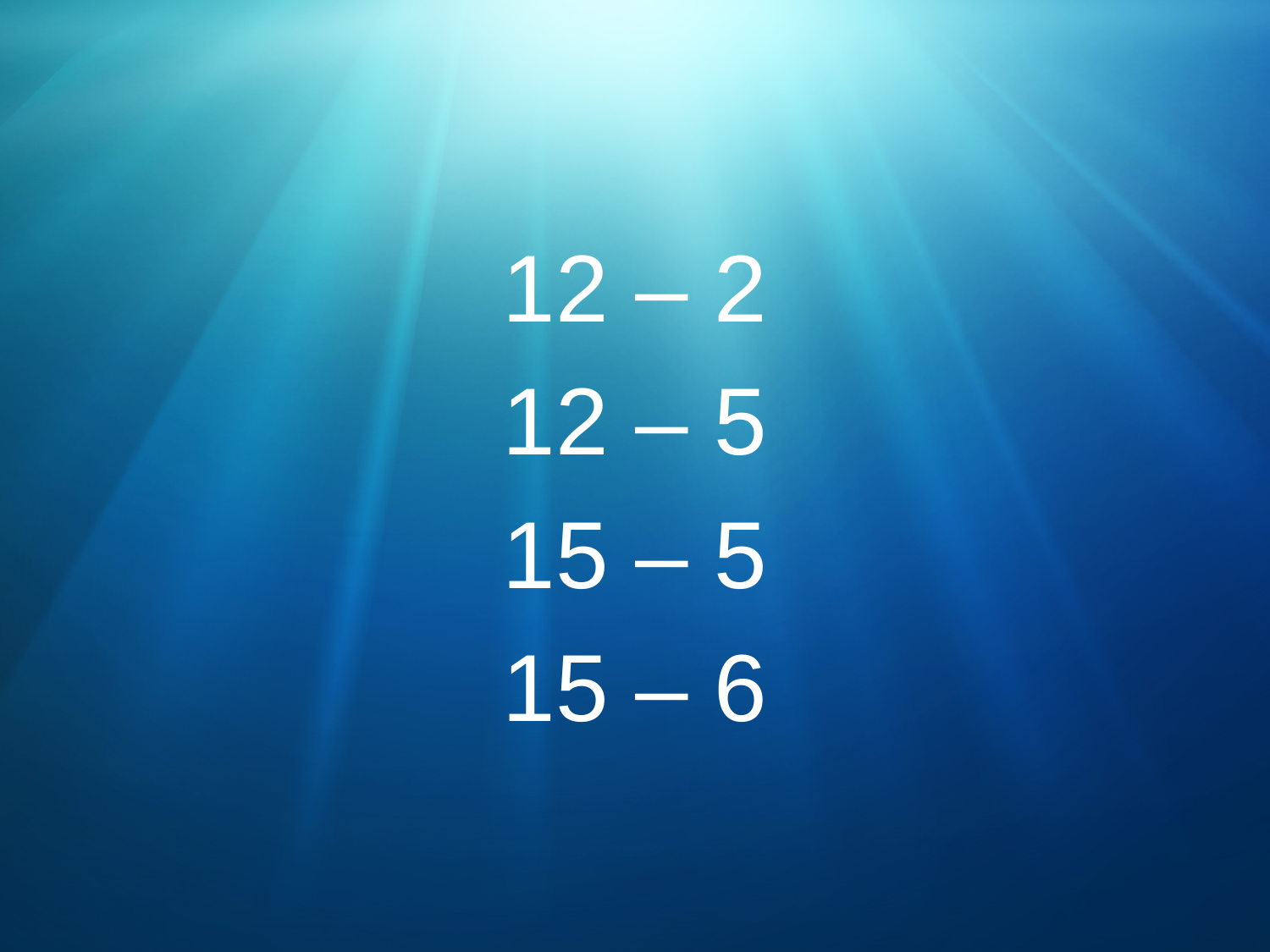

12 – 2
12 – 5
15 – 5
15 – 6